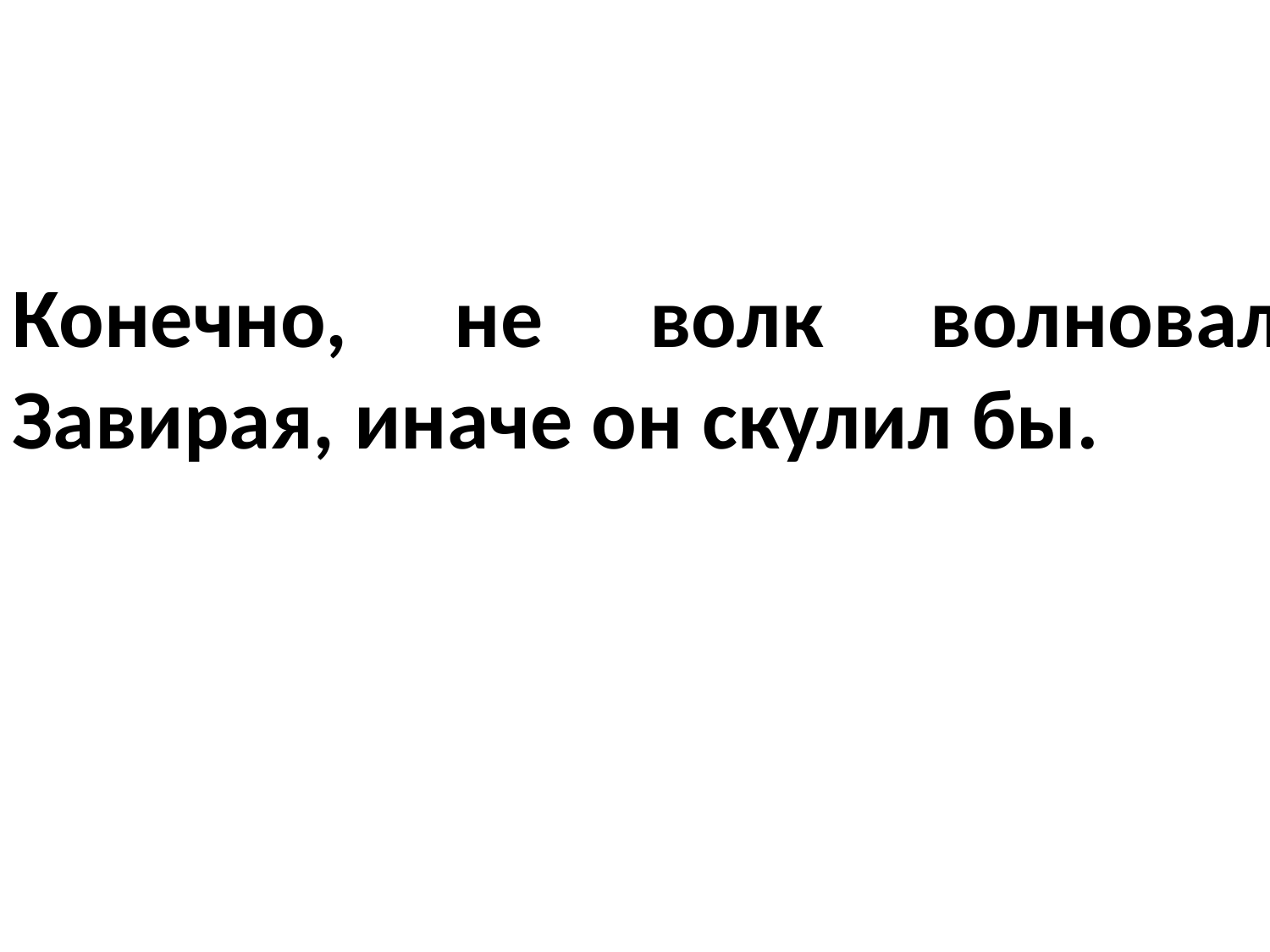

Конечно, не волк волновал Завирая, иначе он скулил бы.